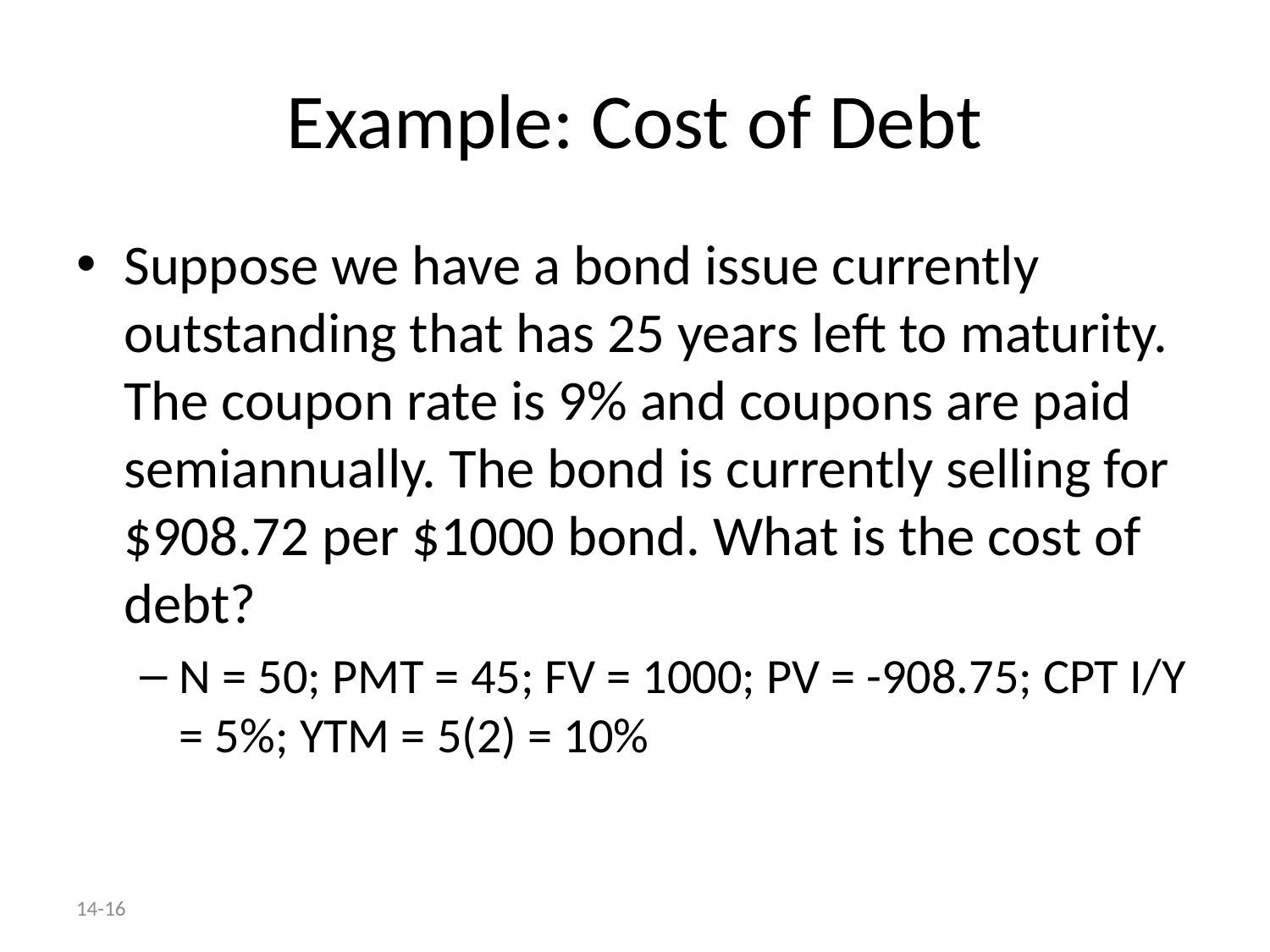

# Example: Cost of Debt
Suppose we have a bond issue currently outstanding that has 25 years left to maturity. The coupon rate is 9% and coupons are paid semiannually. The bond is currently selling for $908.72 per $1000 bond. What is the cost of debt?
N = 50; PMT = 45; FV = 1000; PV = -908.75; CPT I/Y = 5%; YTM = 5(2) = 10%
14-16